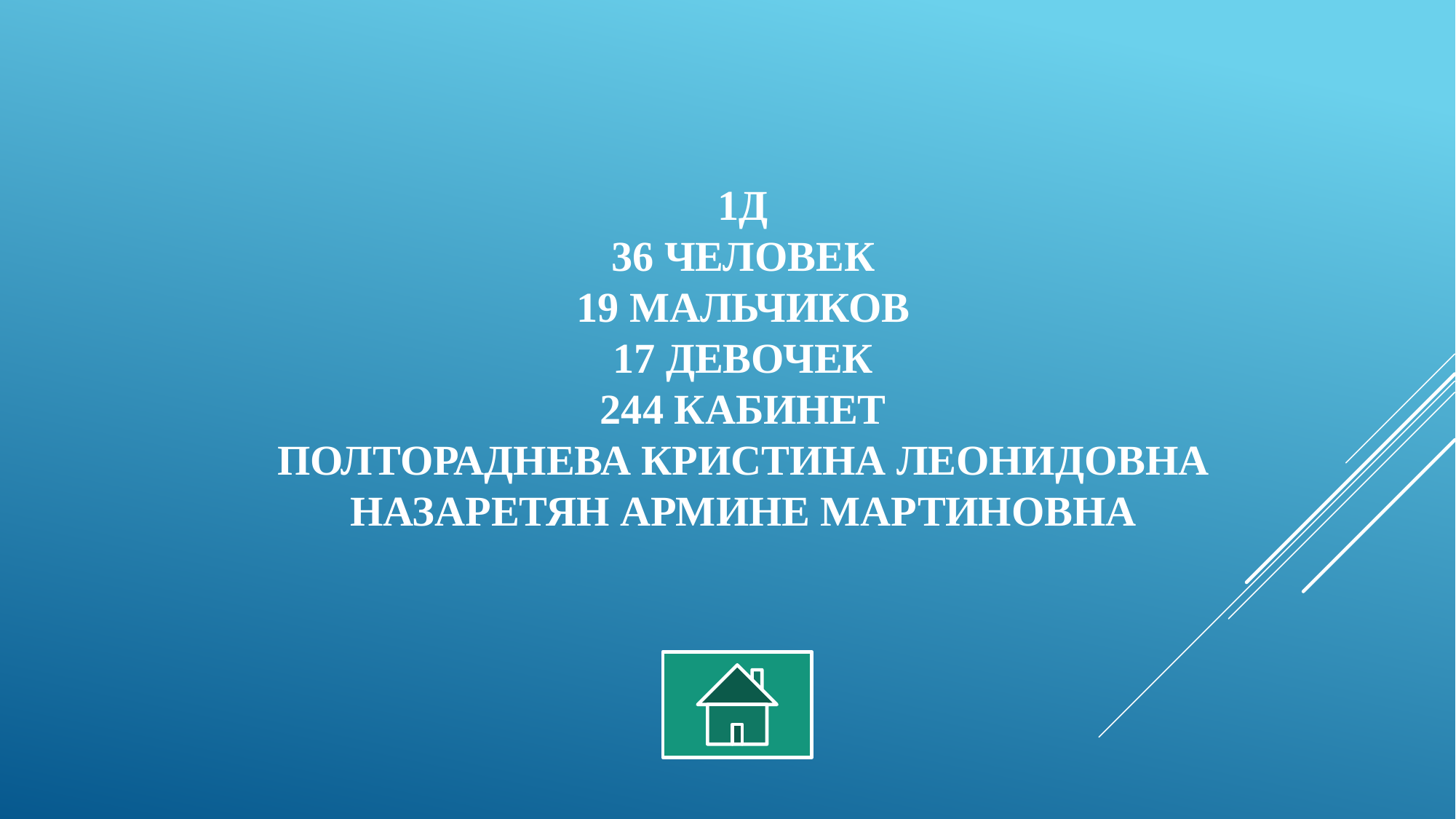

# 1Д 36 человек 19 мальчиков 17 девочек 244 кабинет Полтораднева Кристина Леонидовна Назаретян Армине Мартиновна